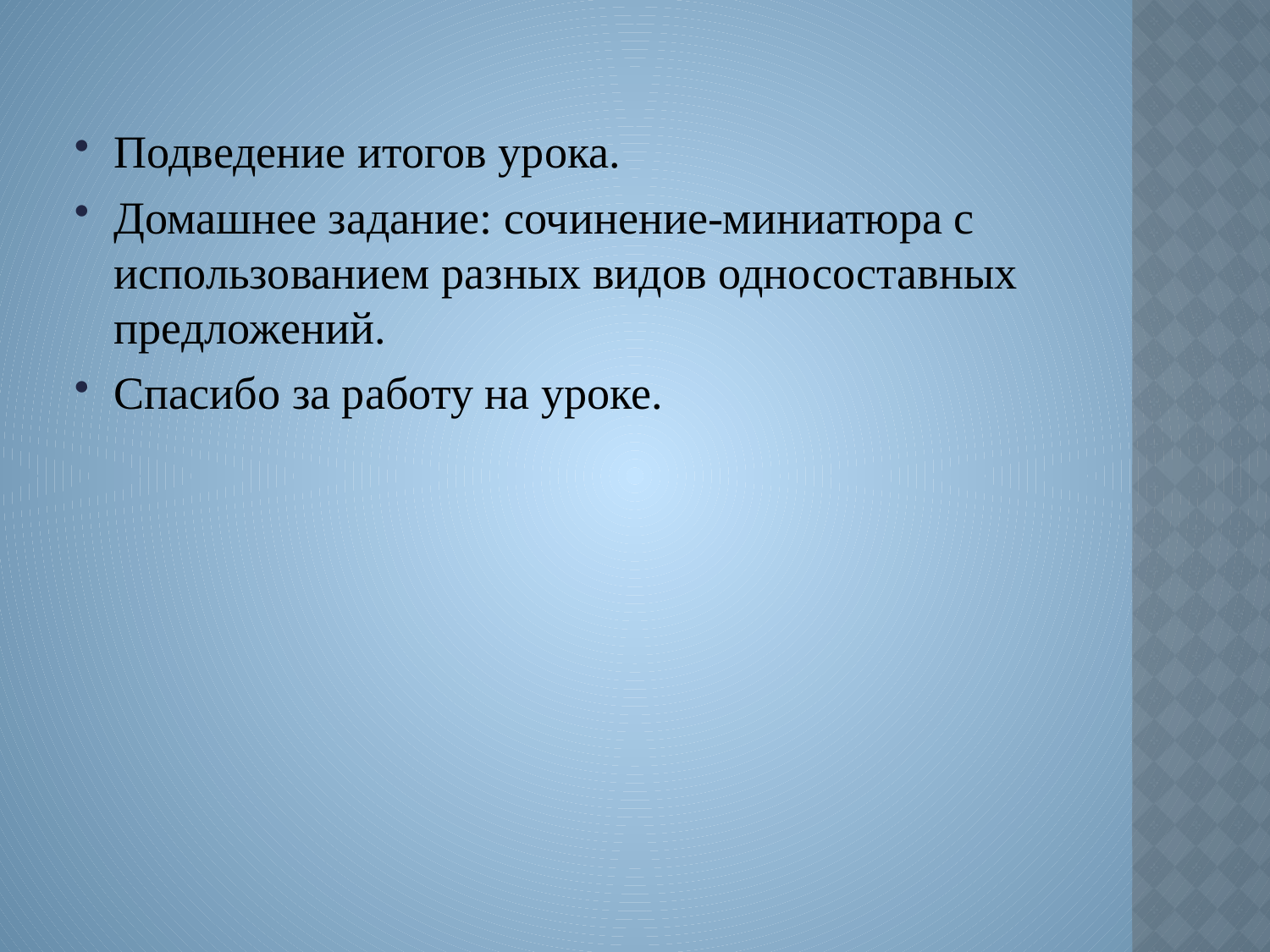

#
Подведение итогов урока.
Домашнее задание: сочинение-миниатюра с использованием разных видов односоставных предложений.
Спасибо за работу на уроке.